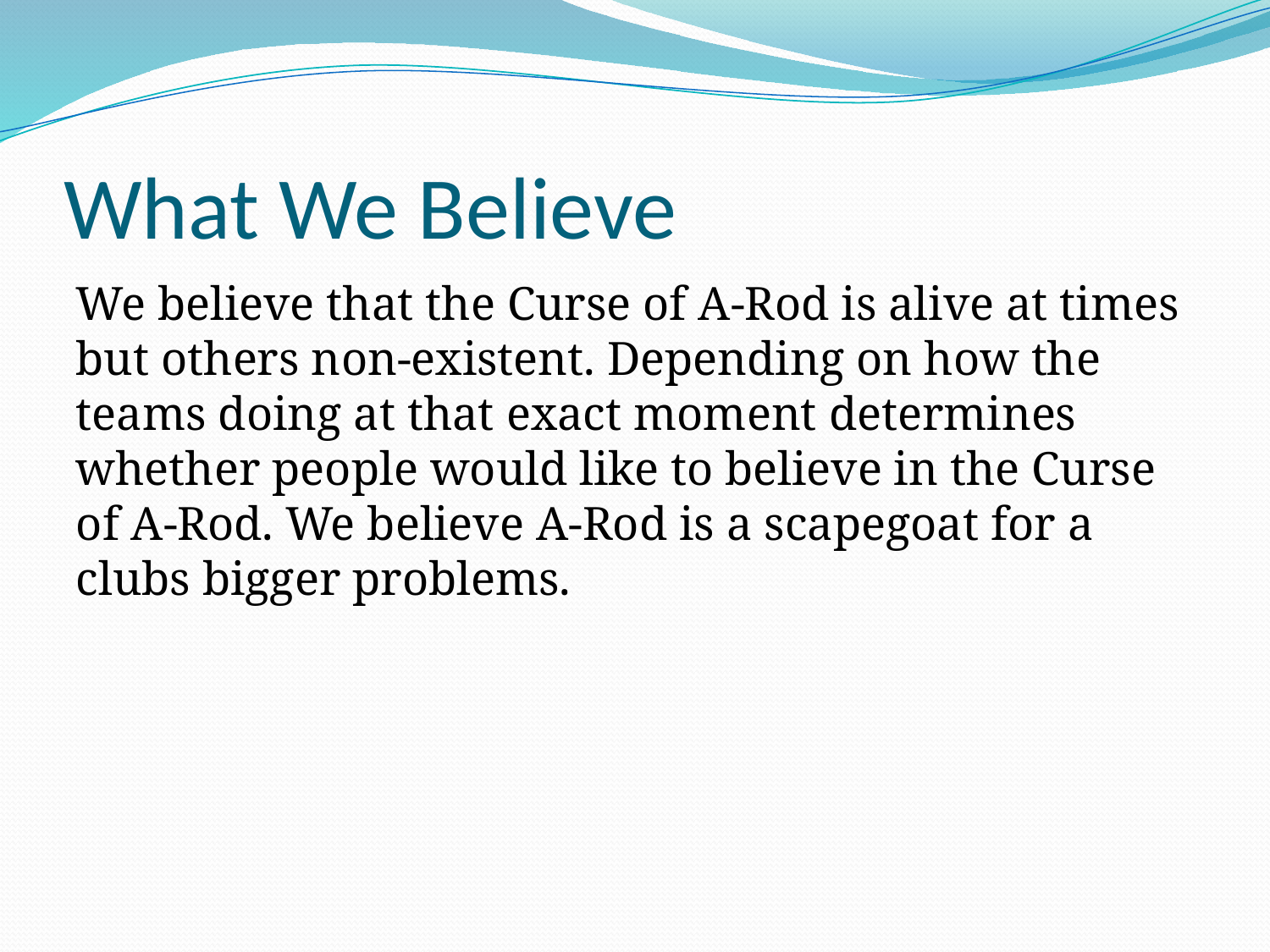

# What We Believe
We believe that the Curse of A-Rod is alive at times but others non-existent. Depending on how the teams doing at that exact moment determines whether people would like to believe in the Curse of A-Rod. We believe A-Rod is a scapegoat for a clubs bigger problems.